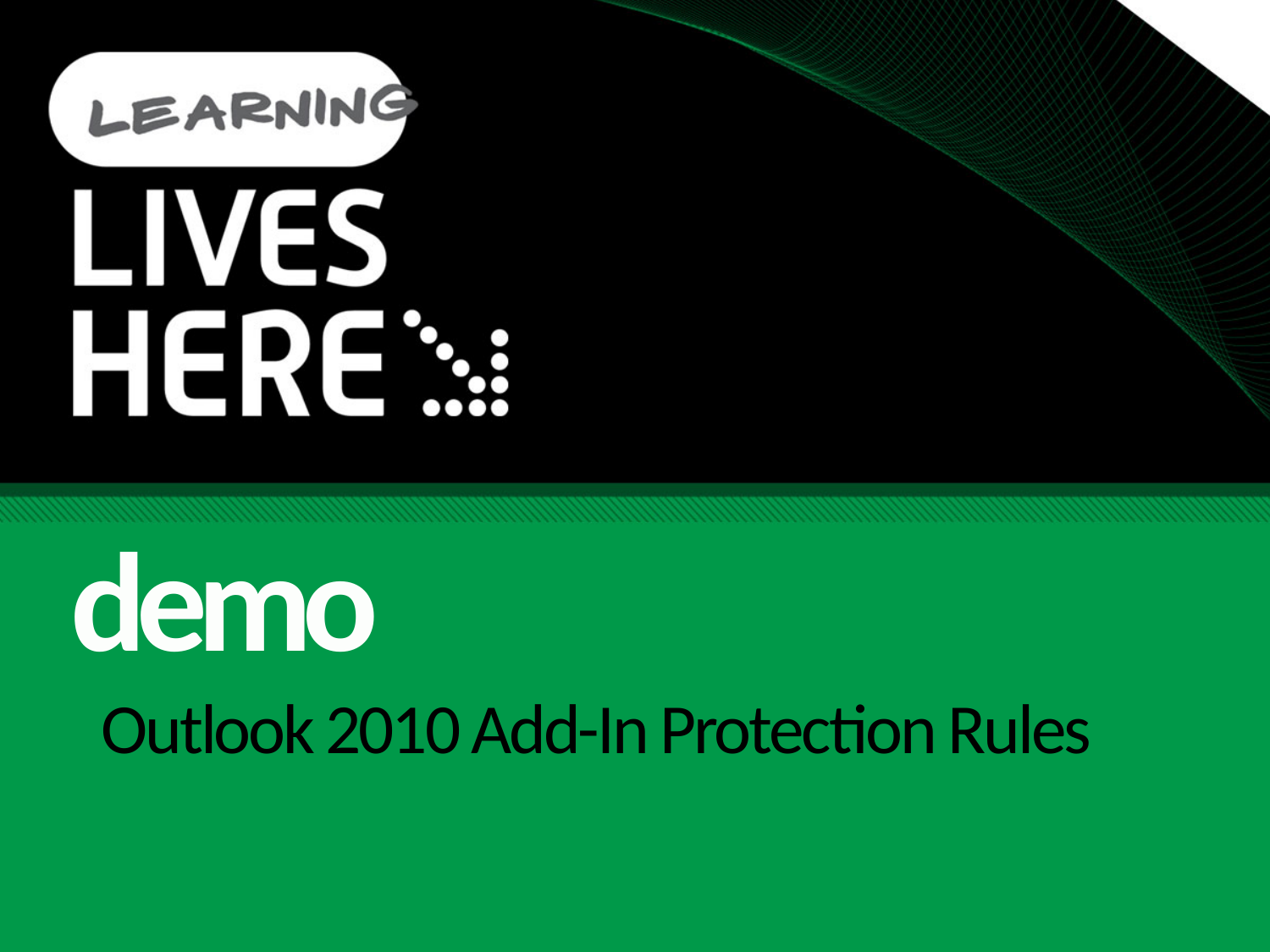

demo
# Outlook 2010 Add-In Protection Rules